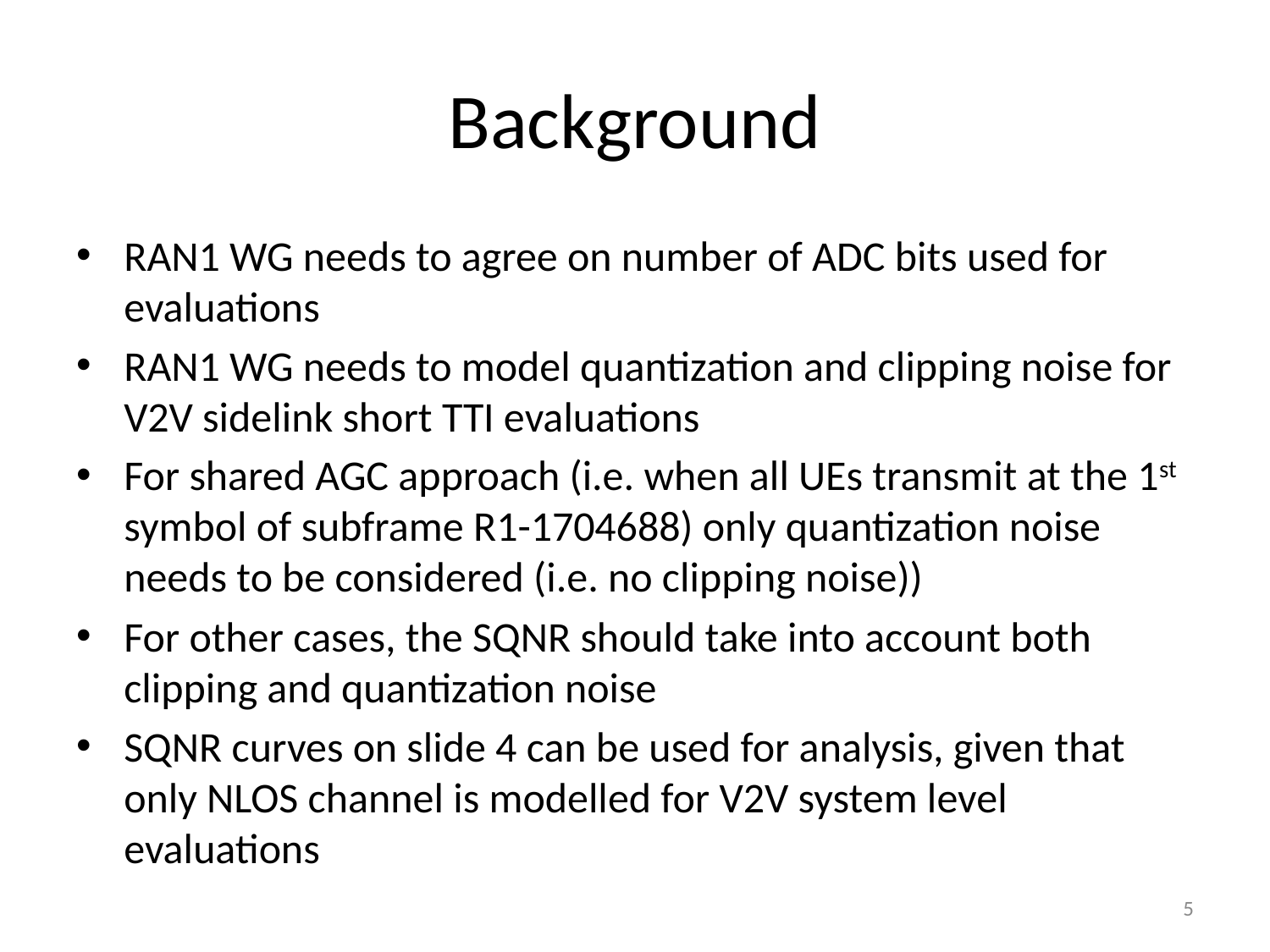

# Background
RAN1 WG needs to agree on number of ADC bits used for evaluations
RAN1 WG needs to model quantization and clipping noise for V2V sidelink short TTI evaluations
For shared AGC approach (i.e. when all UEs transmit at the 1st symbol of subframe R1-1704688) only quantization noise needs to be considered (i.e. no clipping noise))
For other cases, the SQNR should take into account both clipping and quantization noise
SQNR curves on slide 4 can be used for analysis, given that only NLOS channel is modelled for V2V system level evaluations
5